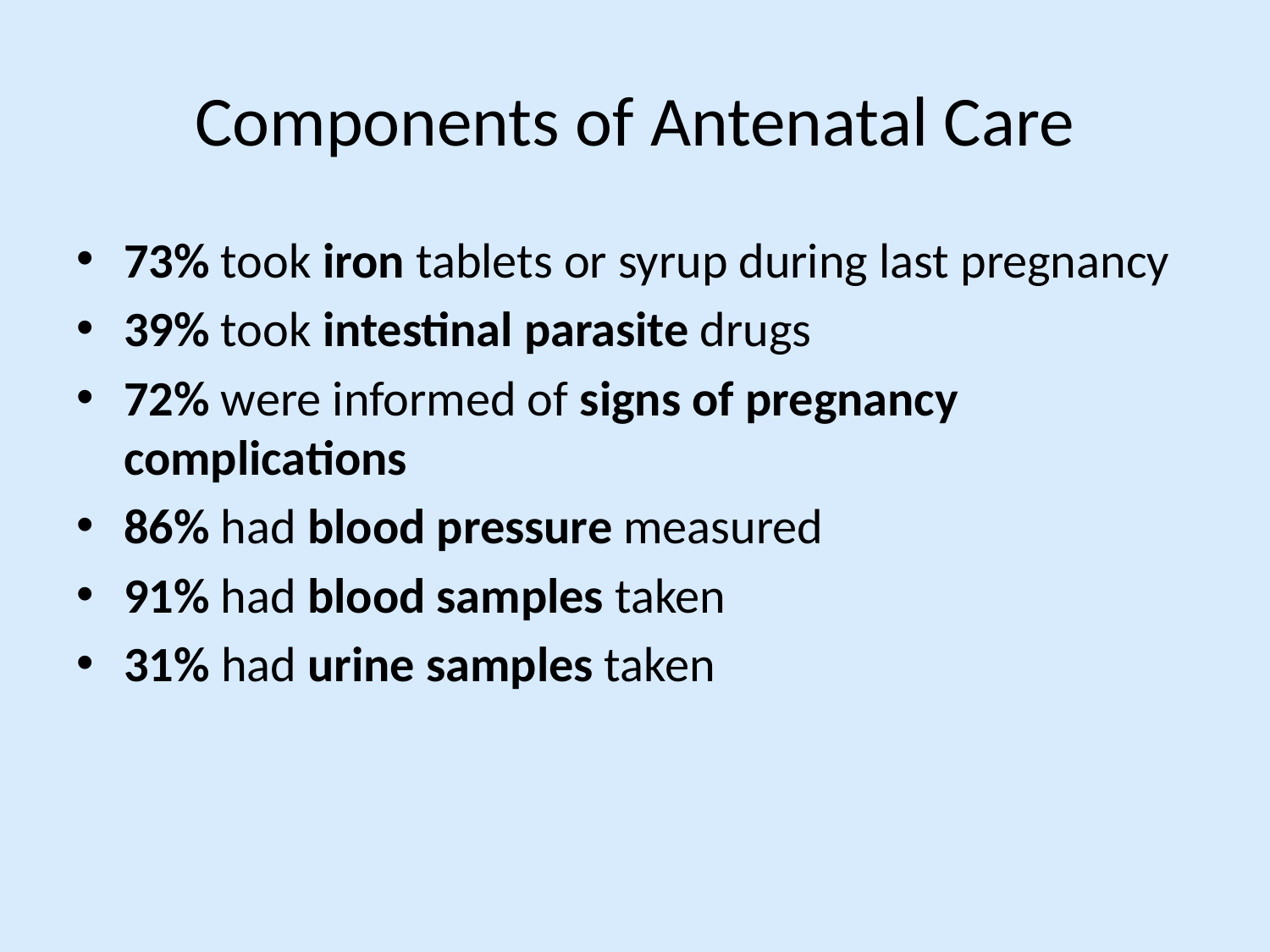

# Components of Antenatal Care
73% took iron tablets or syrup during last pregnancy
39% took intestinal parasite drugs
72% were informed of signs of pregnancy complications
86% had blood pressure measured
91% had blood samples taken
31% had urine samples taken